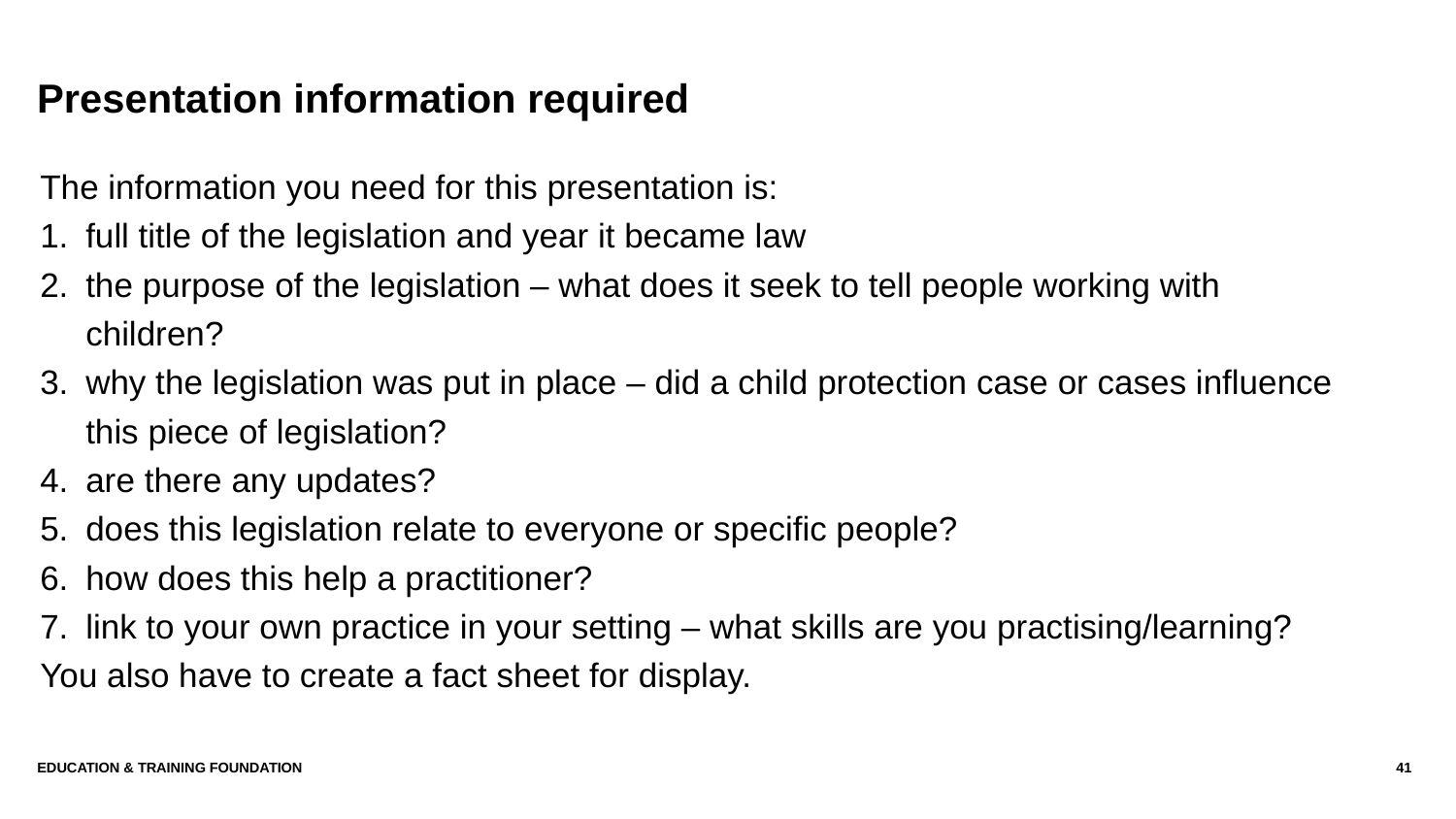

# Presentation information required
The information you need for this presentation is:
full title of the legislation and year it became law
the purpose of the legislation – what does it seek to tell people working with children?
why the legislation was put in place – did a child protection case or cases influence this piece of legislation?
are there any updates?
does this legislation relate to everyone or specific people?
how does this help a practitioner?
link to your own practice in your setting – what skills are you practising/learning?
You also have to create a fact sheet for display.

Education & Training Foundation
41